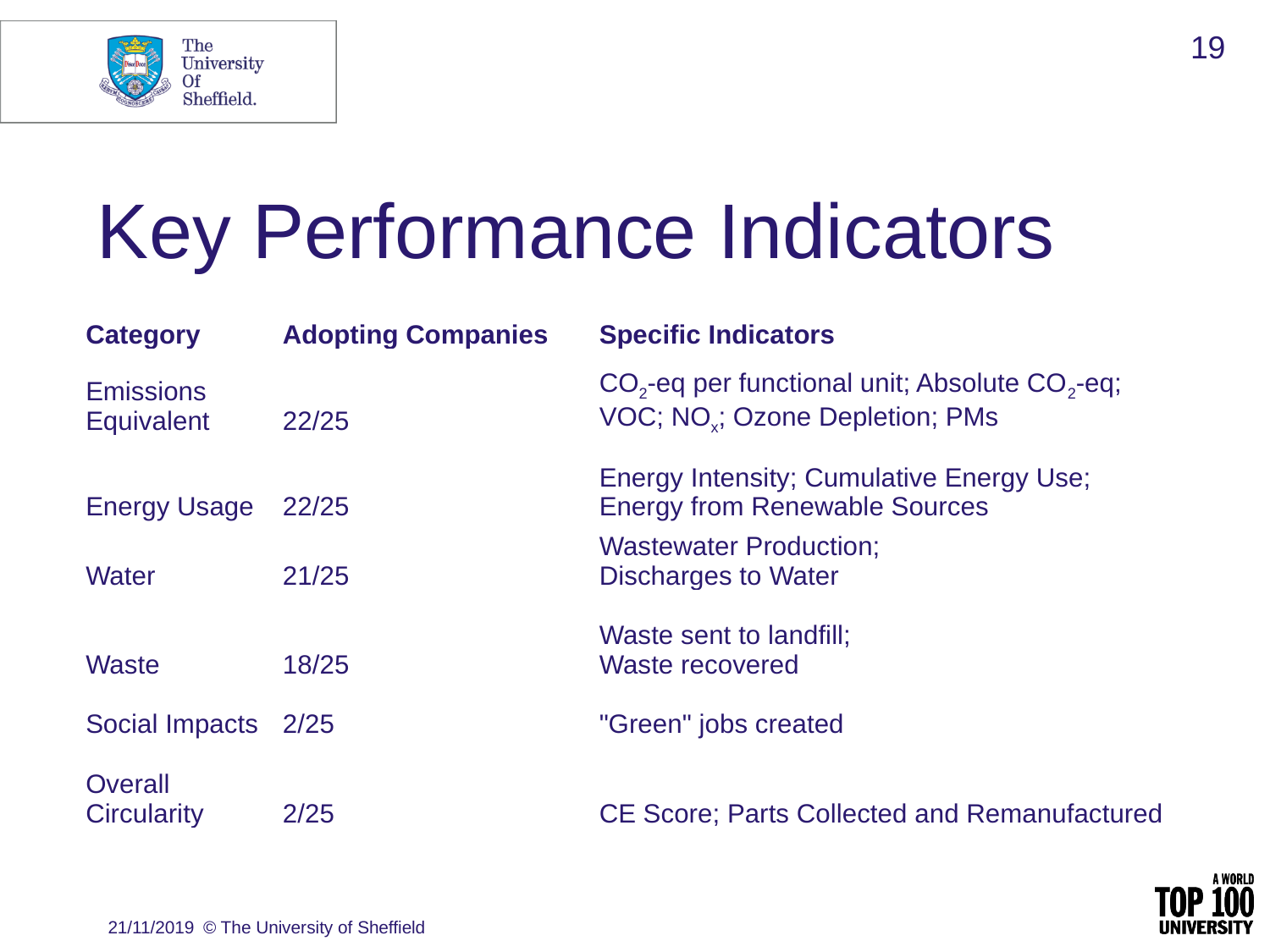

19
# Key Performance Indicators
| Category | Adopting Companies | Specific Indicators |
| --- | --- | --- |
| Emissions Equivalent | 22/25 | CO2-eq per functional unit; Absolute CO2-eq; VOC; NOx; Ozone Depletion; PMs |
| Energy Usage | 22/25 | Energy Intensity; Cumulative Energy Use; Energy from Renewable Sources |
| Water | 21/25 | Wastewater Production; Discharges to Water |
| Waste | 18/25 | Waste sent to landfill; Waste recovered |
| Social Impacts | 2/25 | "Green" jobs created |
| Overall Circularity | 2/25 | CE Score; Parts Collected and Remanufactured |
21/11/2019
© The University of Sheffield